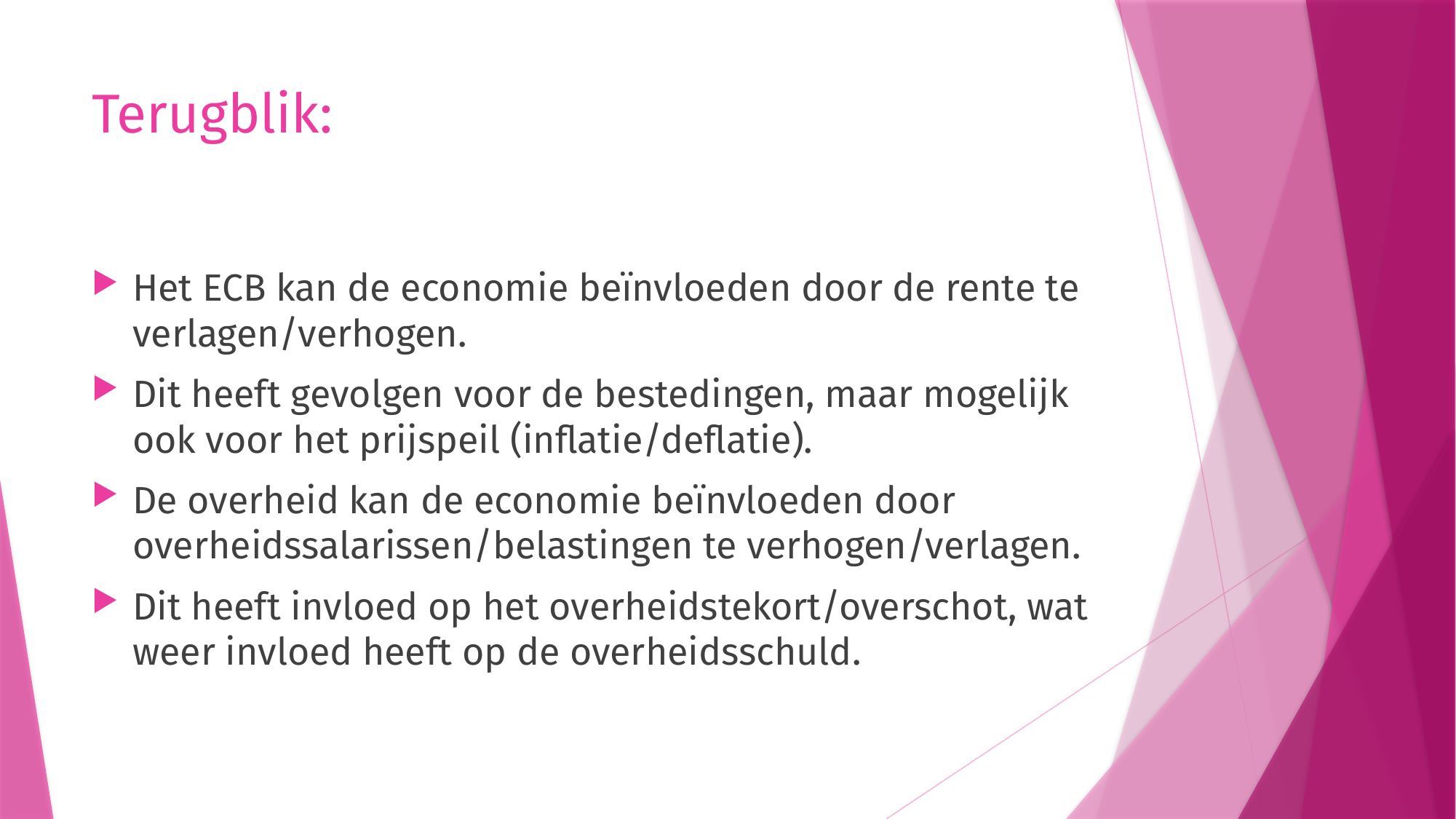

# Terugblik:
Het ECB kan de economie beïnvloeden door de rente te verlagen/verhogen.
Dit heeft gevolgen voor de bestedingen, maar mogelijk ook voor het prijspeil (inflatie/deflatie).
De overheid kan de economie beïnvloeden door overheidssalarissen/belastingen te verhogen/verlagen.
Dit heeft invloed op het overheidstekort/overschot, wat weer invloed heeft op de overheidsschuld.